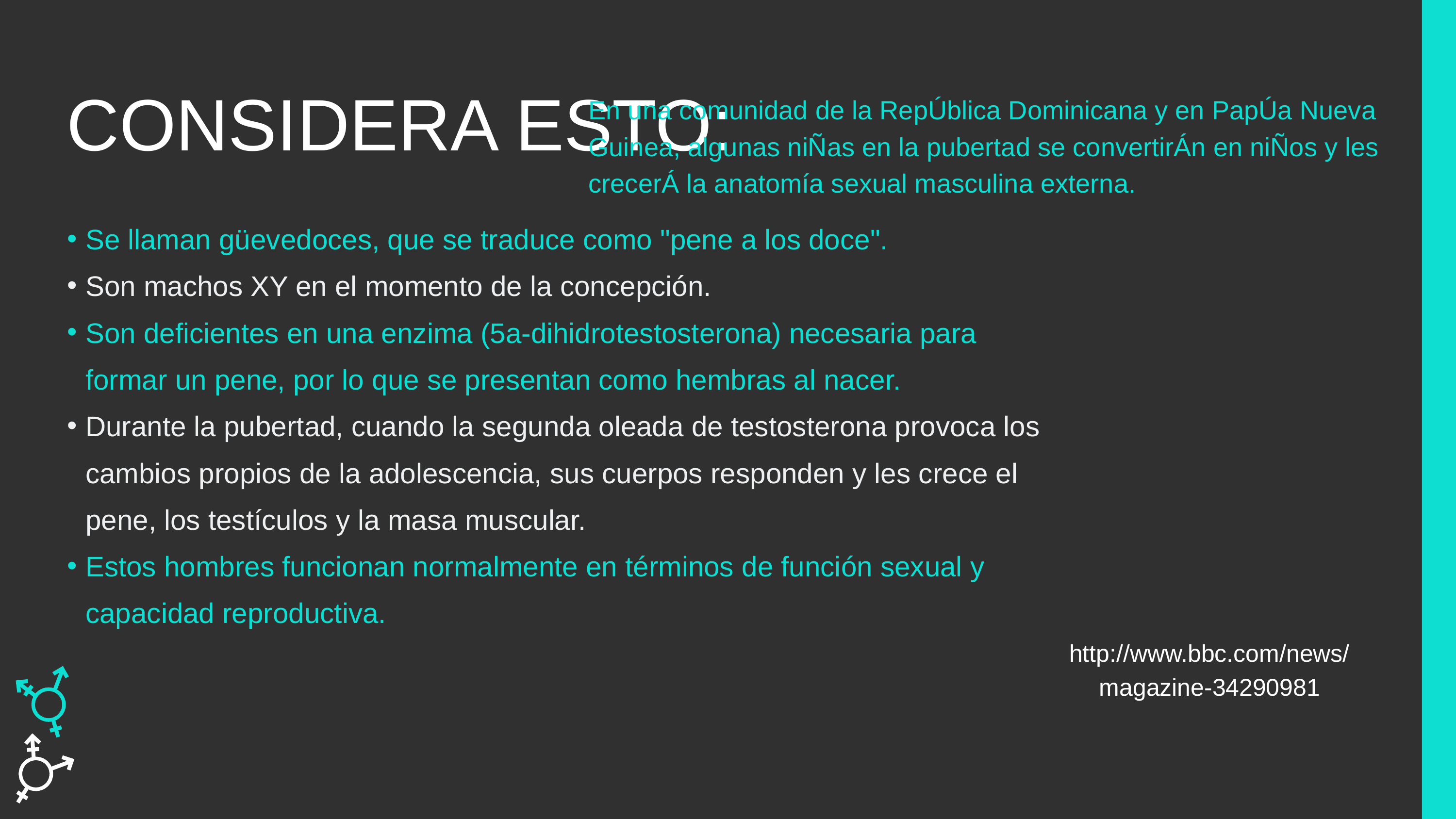

En una comunidad de la RepÚblica Dominicana y en PapÚa Nueva Guinea, algunas niÑas en la pubertad se convertirÁn en niÑos y les crecerÁ la anatomía sexual masculina externa.
CONSIDERA ESTO:
Se llaman güevedoces, que se traduce como "pene a los doce".
Son machos XY en el momento de la concepción.
Son deficientes en una enzima (5a-dihidrotestosterona) necesaria para formar un pene, por lo que se presentan como hembras al nacer.
Durante la pubertad, cuando la segunda oleada de testosterona provoca los cambios propios de la adolescencia, sus cuerpos responden y les crece el pene, los testículos y la masa muscular.
Estos hombres funcionan normalmente en términos de función sexual y capacidad reproductiva.
http://www.bbc.com/news/magazine-34290981